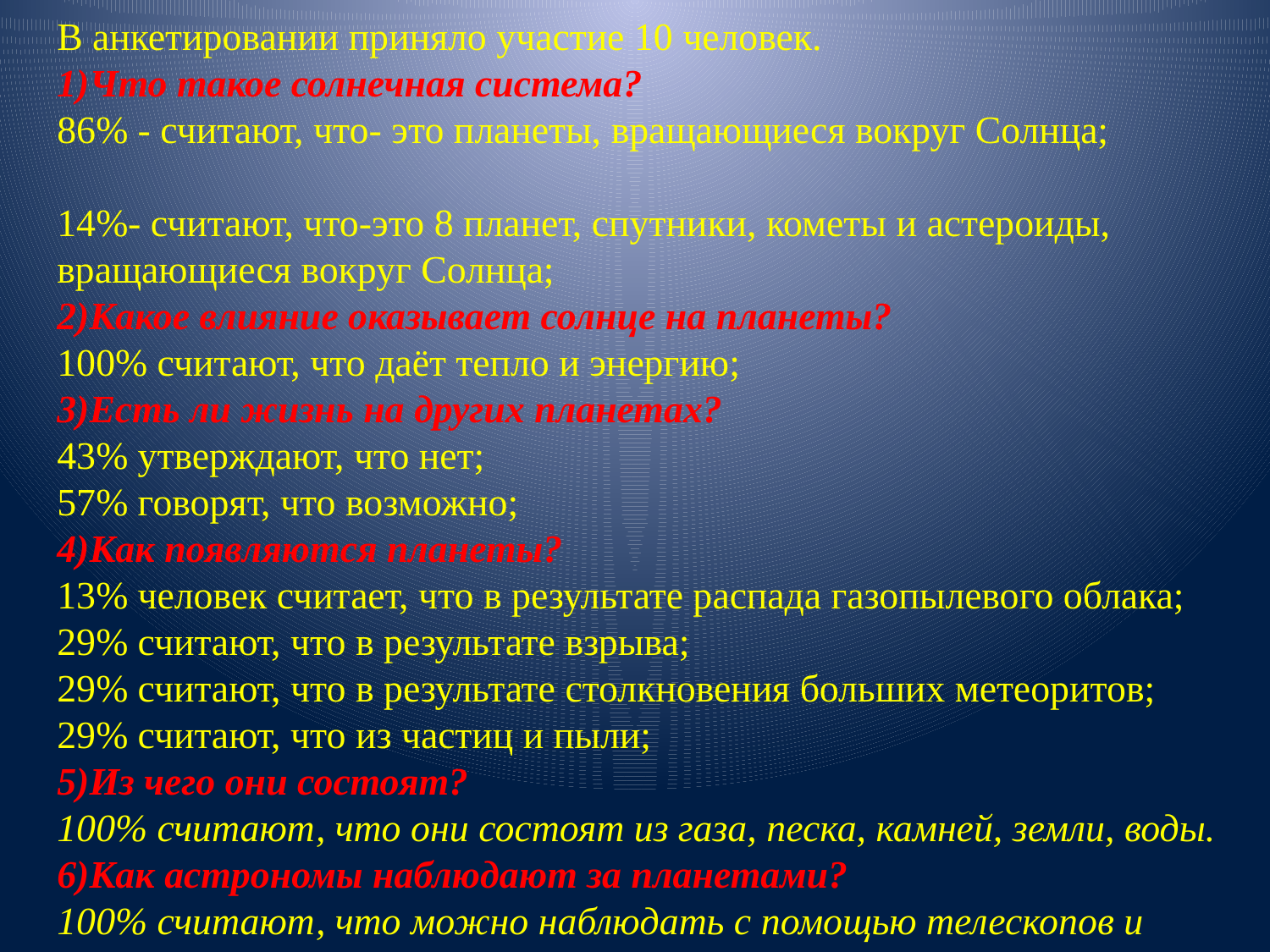

В анкетировании приняло участие 10 человек.
1)Что такое солнечная система?
86% - считают, что- это планеты, вращающиеся вокруг Солнца;
14%- считают, что-это 8 планет, спутники, кометы и астероиды, вращающиеся вокруг Солнца;
2)Какое влияние оказывает солнце на планеты?
100% считают, что даёт тепло и энергию;
3)Есть ли жизнь на других планетах?
43% утверждают, что нет;
57% говорят, что возможно;
4)Как появляются планеты?
13% человек считает, что в результате распада газопылевого облака;
29% считают, что в результате взрыва;
29% считают, что в результате столкновения больших метеоритов;
29% считают, что из частиц и пыли;
5)Из чего они состоят?
100% считают, что они состоят из газа, песка, камней, земли, воды.
6)Как астрономы наблюдают за планетами?
100% считают, что можно наблюдать с помощью телескопов и спутников.